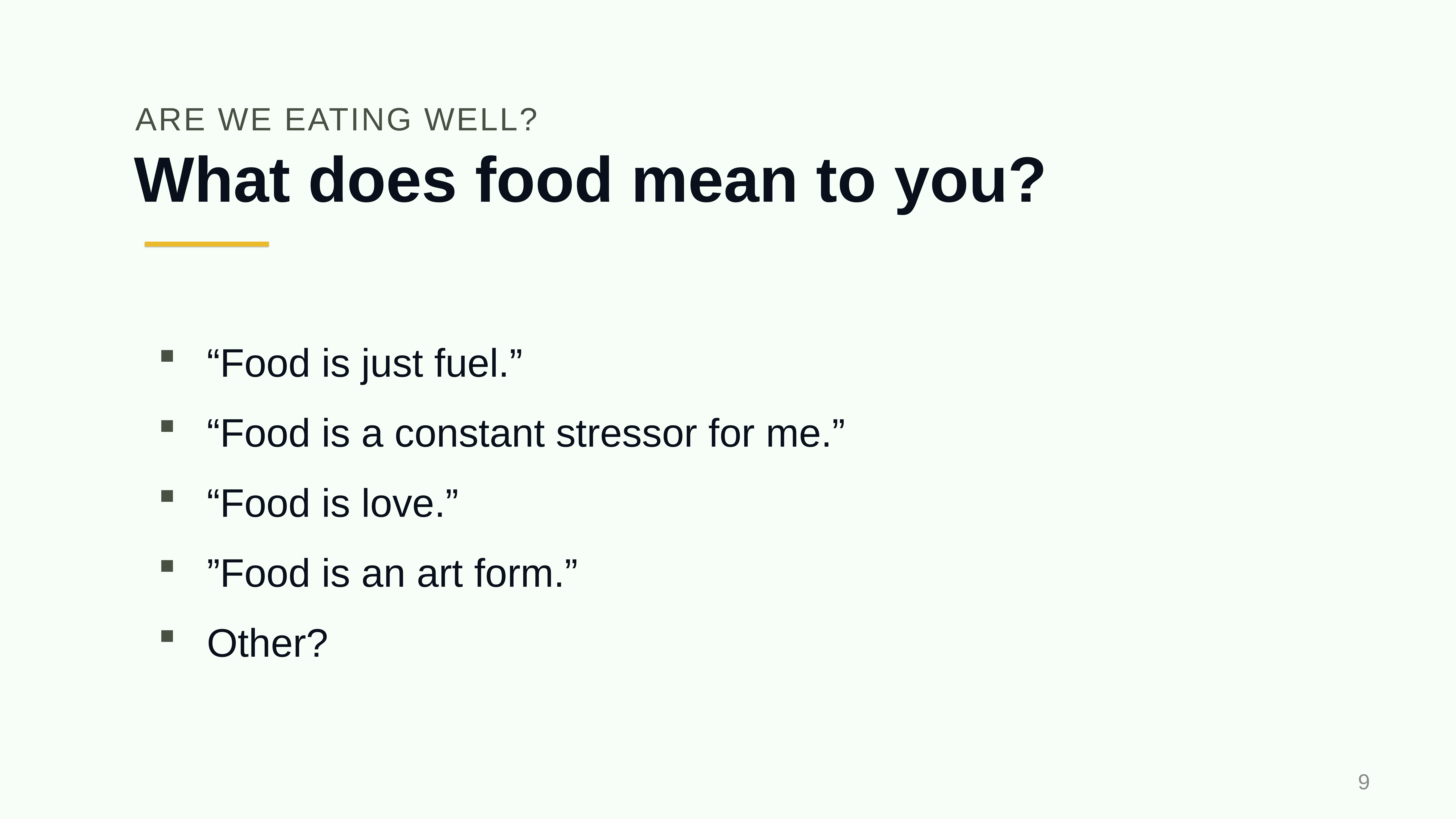

ARE WE EATING WELL?
# What does food mean to you?

“Food is just fuel.”
“Food is a constant stressor for me.”
“Food is love.”
”Food is an art form.”
Other?
9